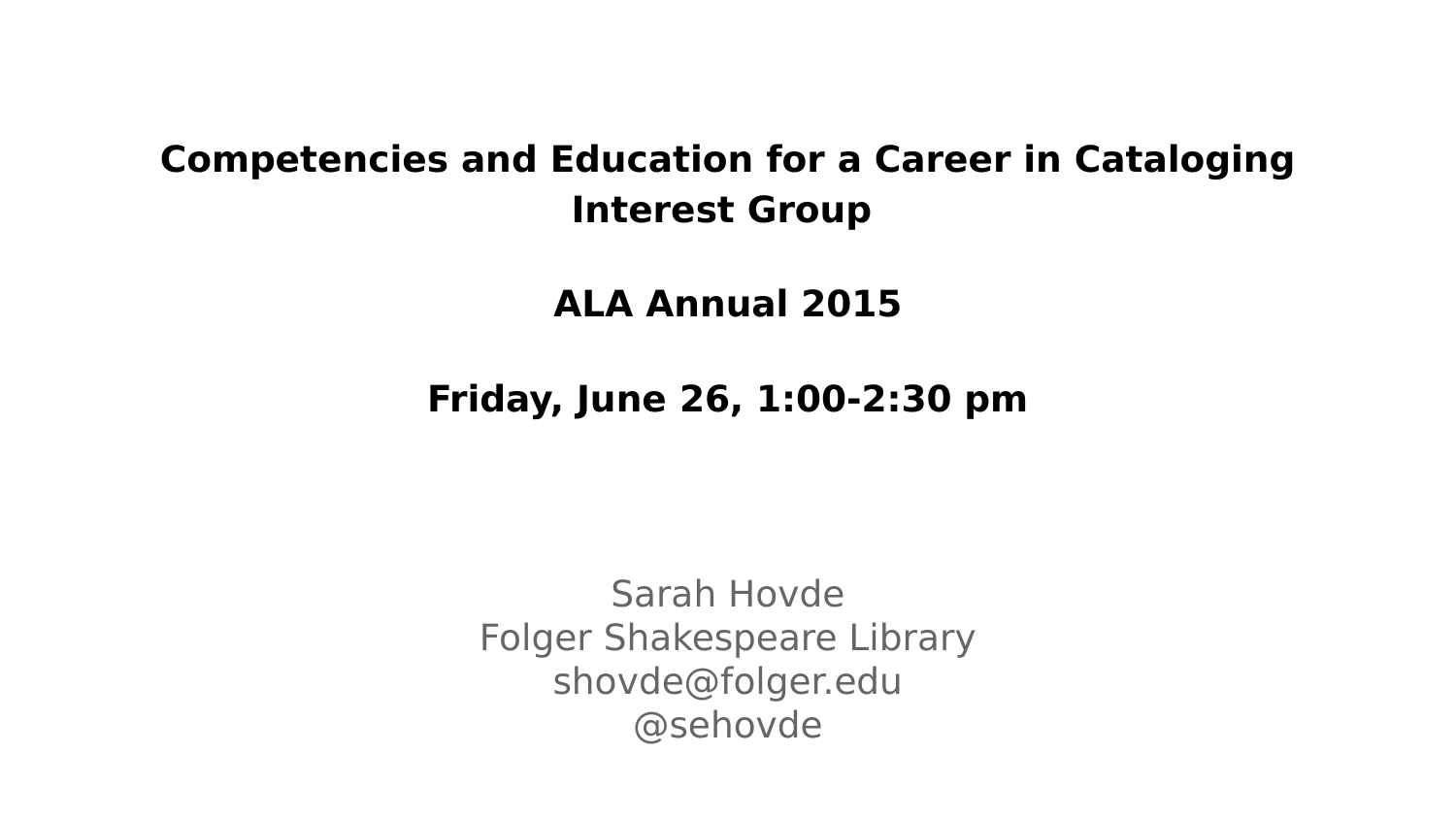

# Competencies and Education for a Career in Cataloging Interest Group
ALA Annual 2015
Friday, June 26, 1:00-2:30 pm
Sarah Hovde
Folger Shakespeare Library
shovde@folger.edu
@sehovde